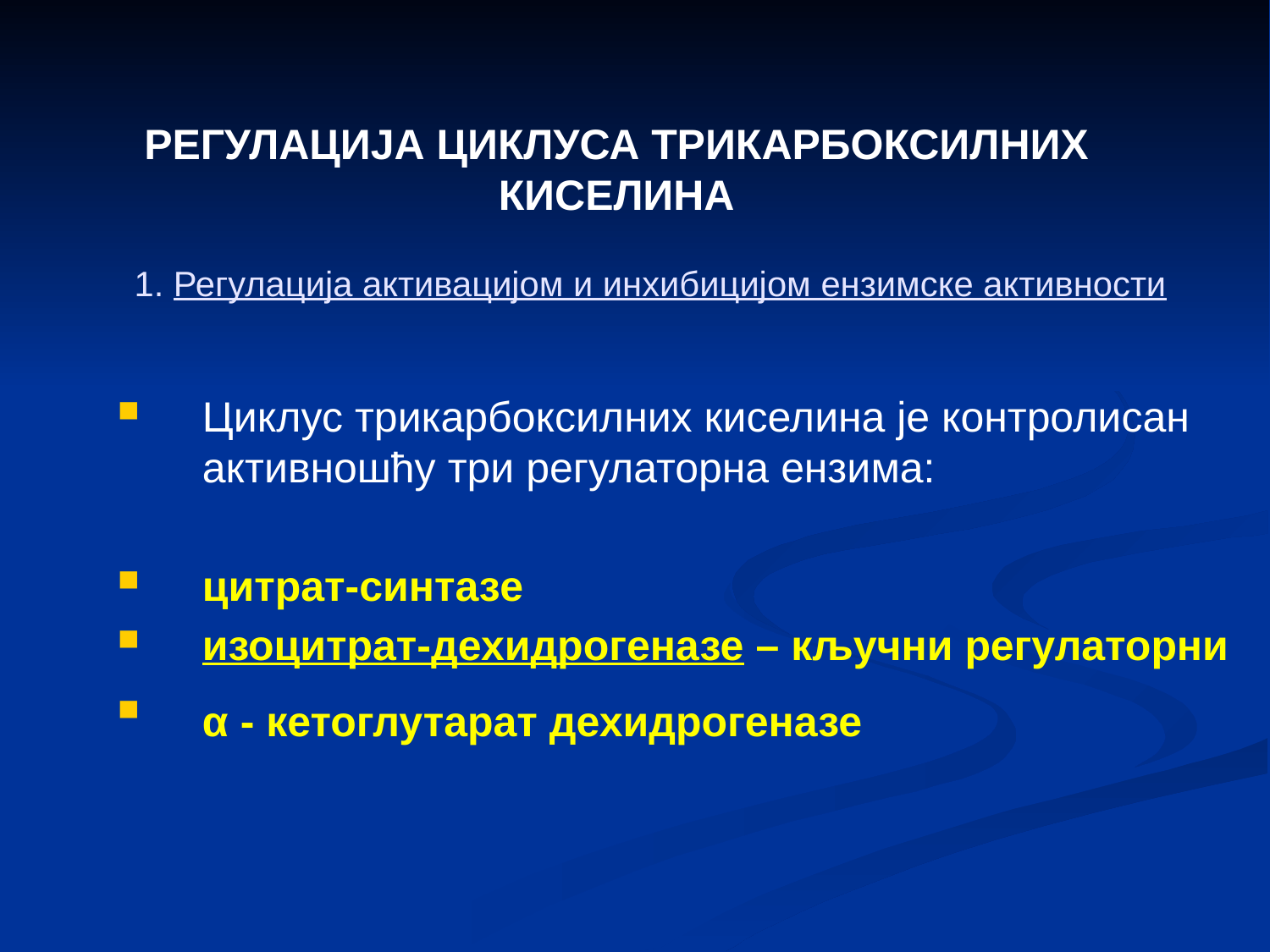

# РЕГУЛАЦИЈА ЦИКЛУСА ТРИКАРБОКСИЛНИХ КИСЕЛИНА 1. Регулација активацијом и инхибицијом ензимске активности

Циклус трикарбоксилних киселина је контролисан активношћу три регулаторна ензима:

цитрат-синтазе
изоцитрат-дехидрогеназе – кључни регулаторни
α - кетоглутарат дехидрогеназе